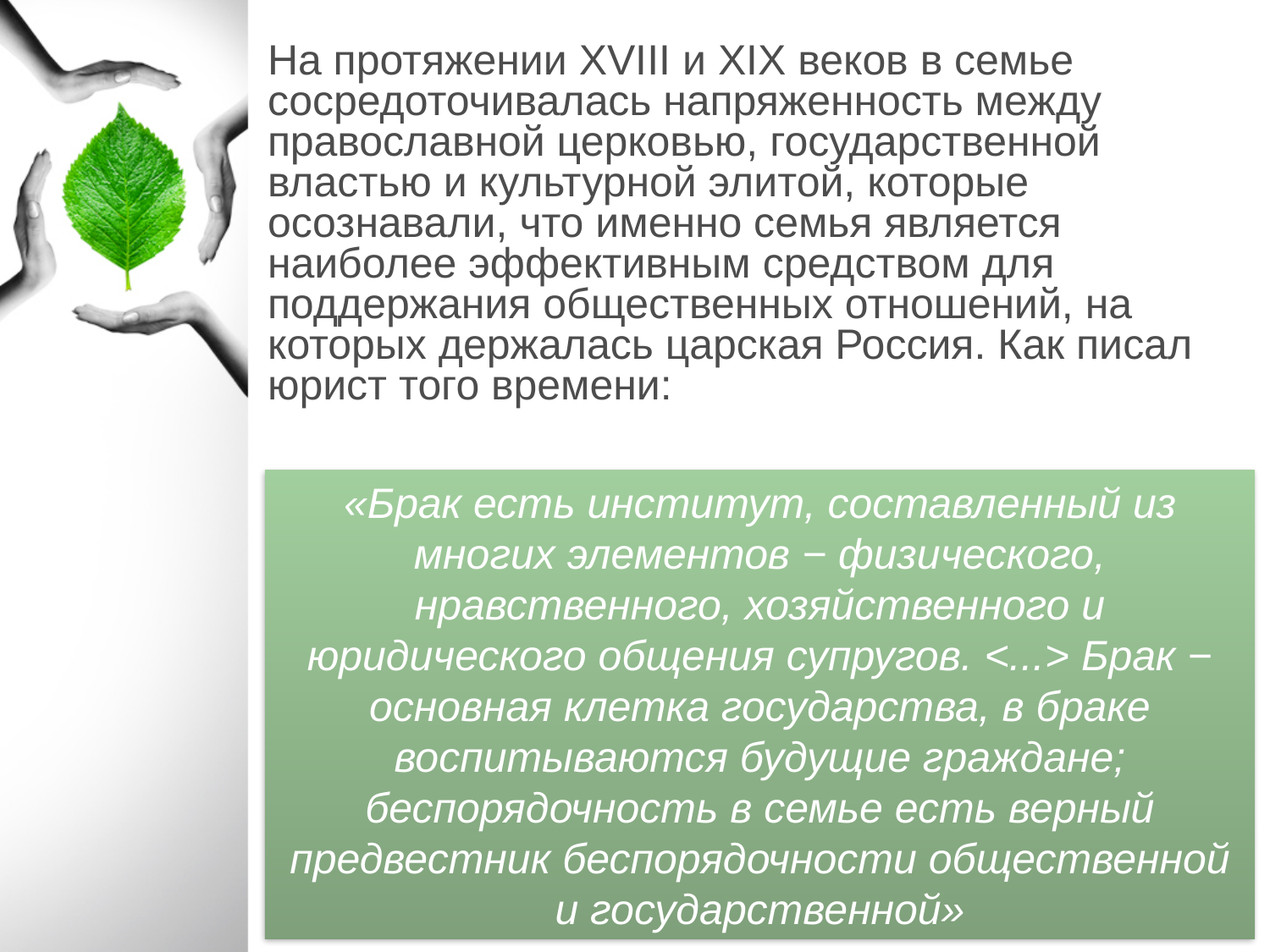

На протяжении XVIII и XIX веков в семье сосредоточивалась напряженность между православной церковью, государственной властью и культурной элитой, которые осознавали, что именно семья является наиболее эффективным средством для поддержания общественных отношений, на которых держалась царская Россия. Как писал юрист того времени:

«Брак есть институт, составленный из многих элементов − физического, нравственного, хозяйственного и юридического общения супругов. <...> Брак − основная клетка государства, в браке воспитываются будущие граждане; беспорядочность в семье есть верный предвестник беспорядочности общественной и государственной»